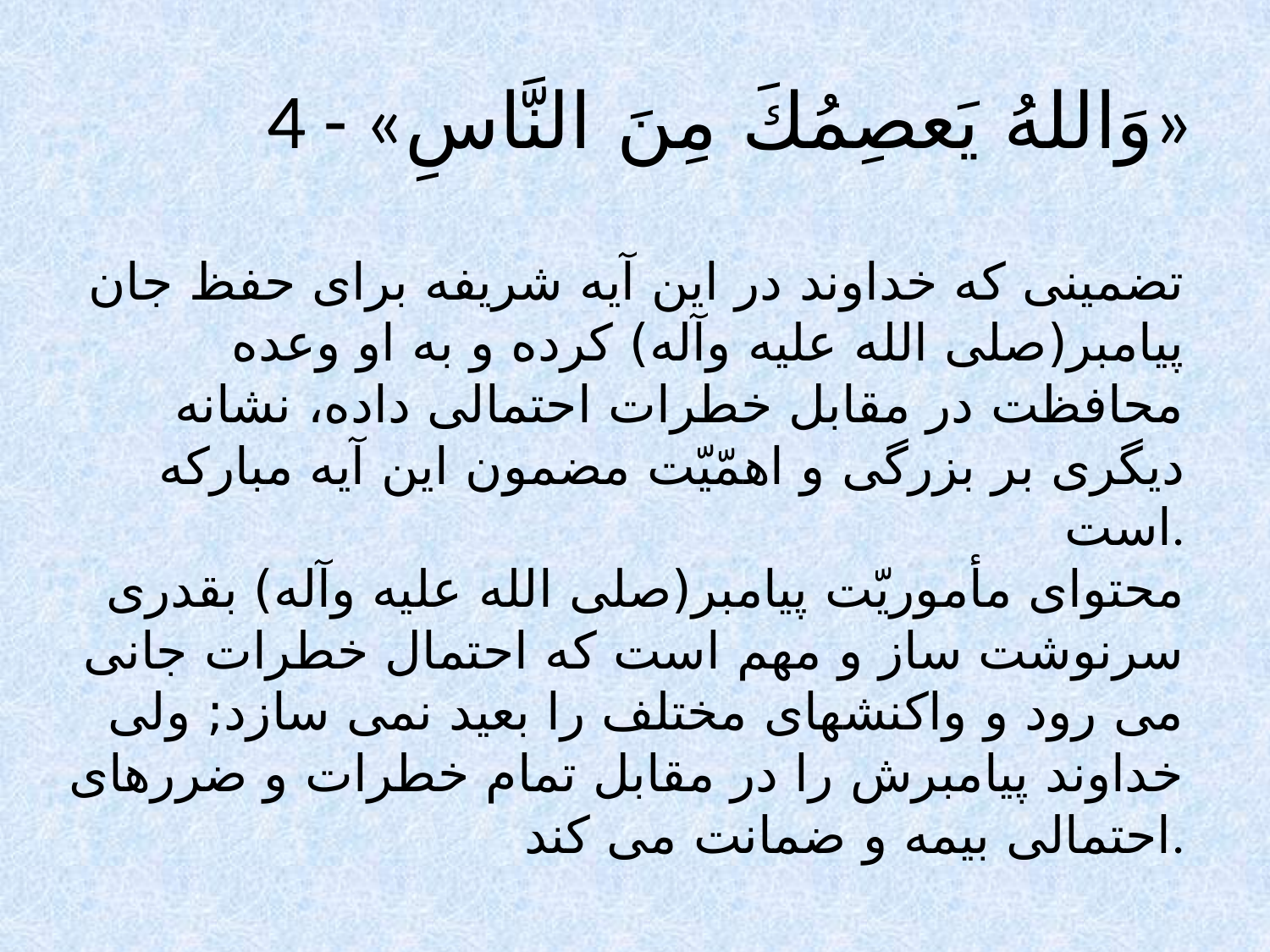

# 4 - «وَاللهُ يَعصِمُكَ مِنَ النَّاسِ»
تضمينى كه خداوند در اين آيه شريفه براى حفظ جان پيامبر(صلى الله عليه وآله) كرده و به او وعده محافظت در مقابل خطرات احتمالى داده، نشانه ديگرى بر بزرگى و اهمّيّت مضمون اين آيه مباركه است.
محتواى مأموريّت پيامبر(صلى الله عليه وآله) بقدرى سرنوشت ساز و مهم است كه احتمال خطرات جانى مى رود و واكنشهاى مختلف را بعيد نمى سازد; ولى خداوند پيامبرش را در مقابل تمام خطرات و ضررهاى احتمالى بيمه و ضمانت مى كند.